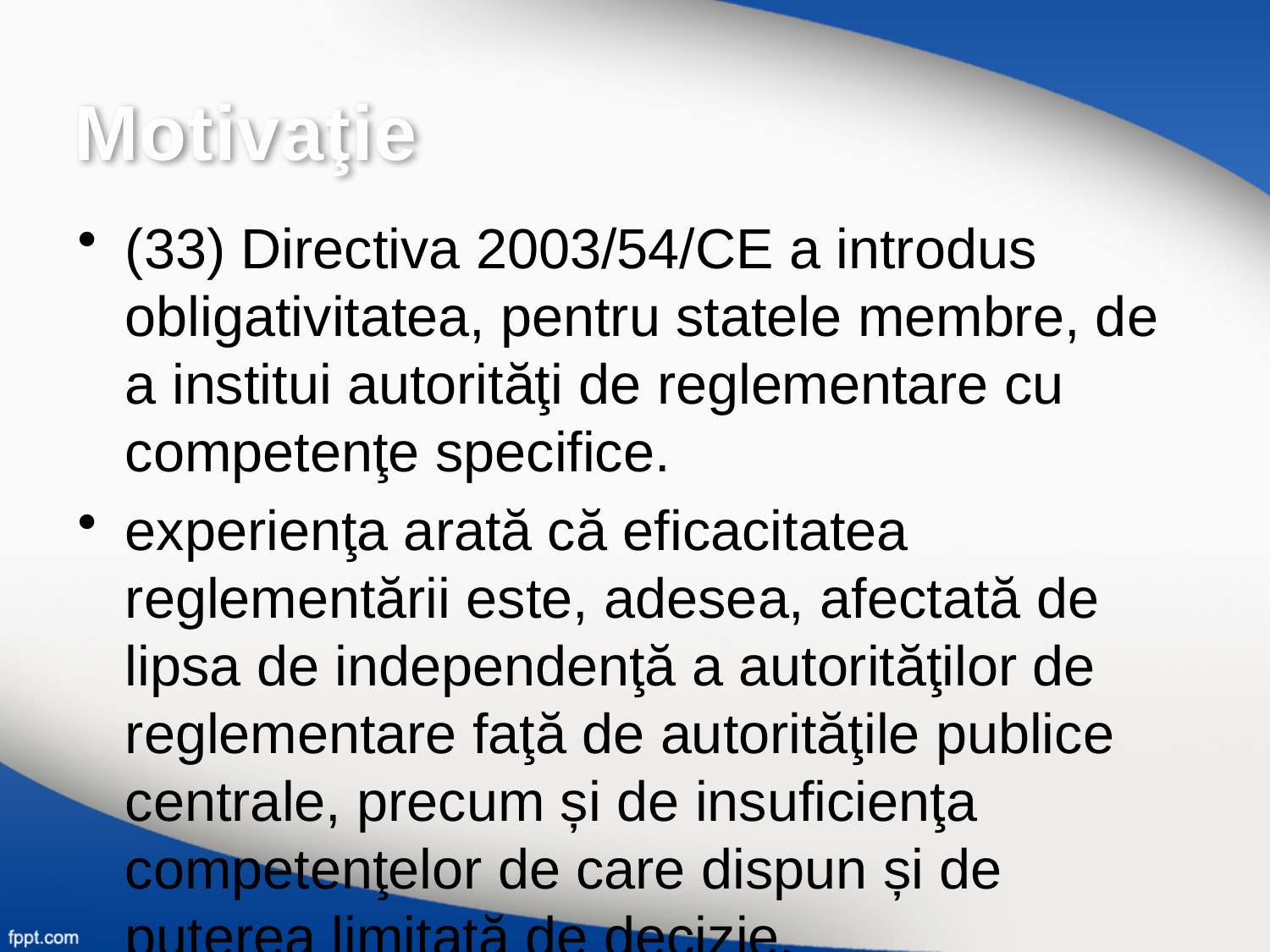

Motivaţie
(33) Directiva 2003/54/CE a introdus obligativitatea, pentru statele membre, de a institui autorităţi de reglementare cu competenţe specifice.
experienţa arată că eficacitatea reglementării este, adesea, afectată de lipsa de independenţă a autorităţilor de reglementare faţă de autorităţile publice centrale, precum și de insuficienţa competenţelor de care dispun și de puterea limitată de decizie.